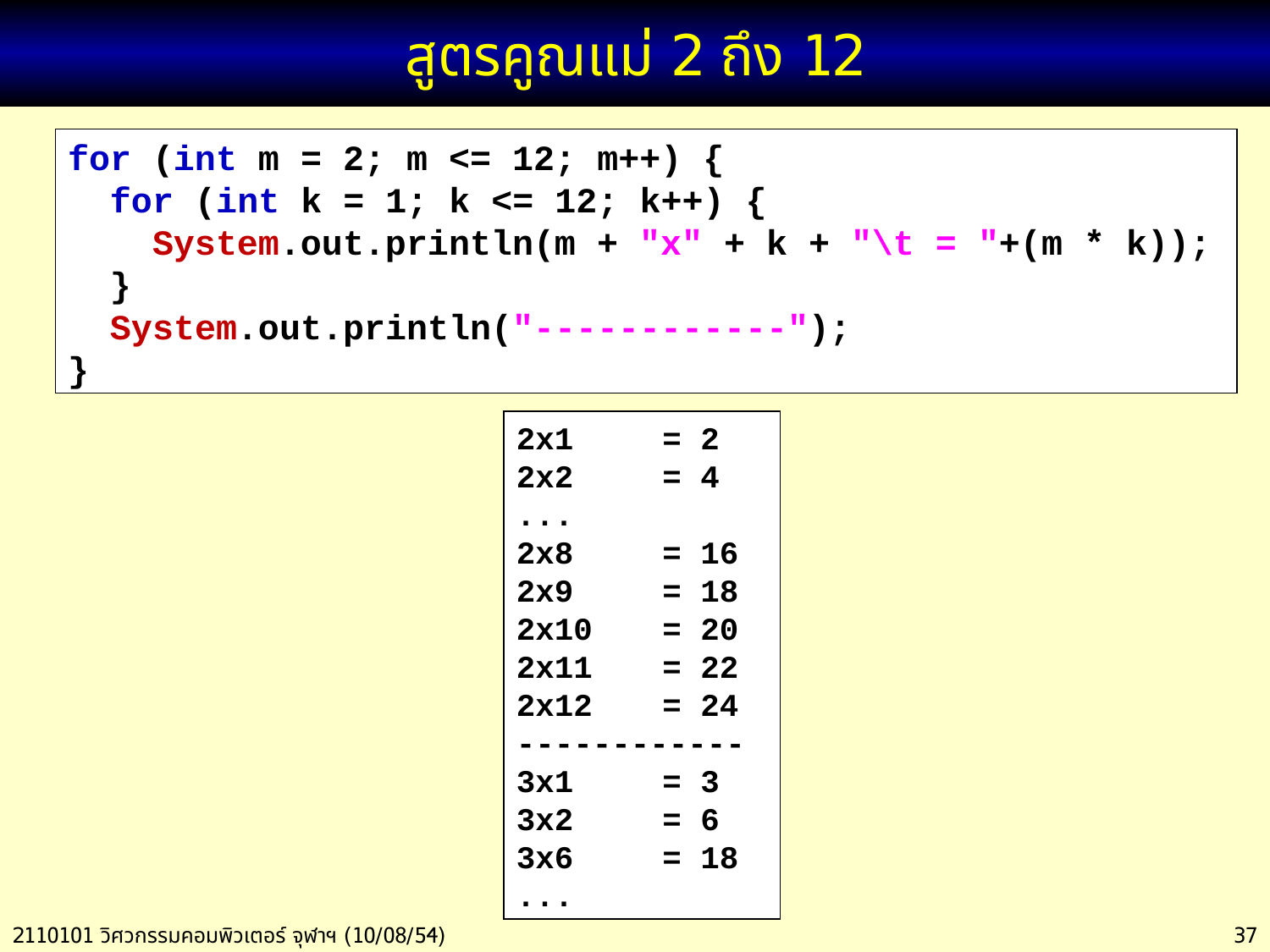

# สูตรคูณแม่ 2 ถึง 12
for (int m = 2; m <= 12; m++) {
  for (int k = 1; k <= 12; k++) {
    System.out.println(m + "x" + k + "\t = "+(m * k));
  }
  System.out.println("------------");
}
2x1	 = 2
2x2	 = 4
...
2x8	 = 16
2x9	 = 18
2x10	 = 20
2x11	 = 22
2x12	 = 24
------------
3x1	 = 3
3x2	 = 6
3x6	 = 18
...